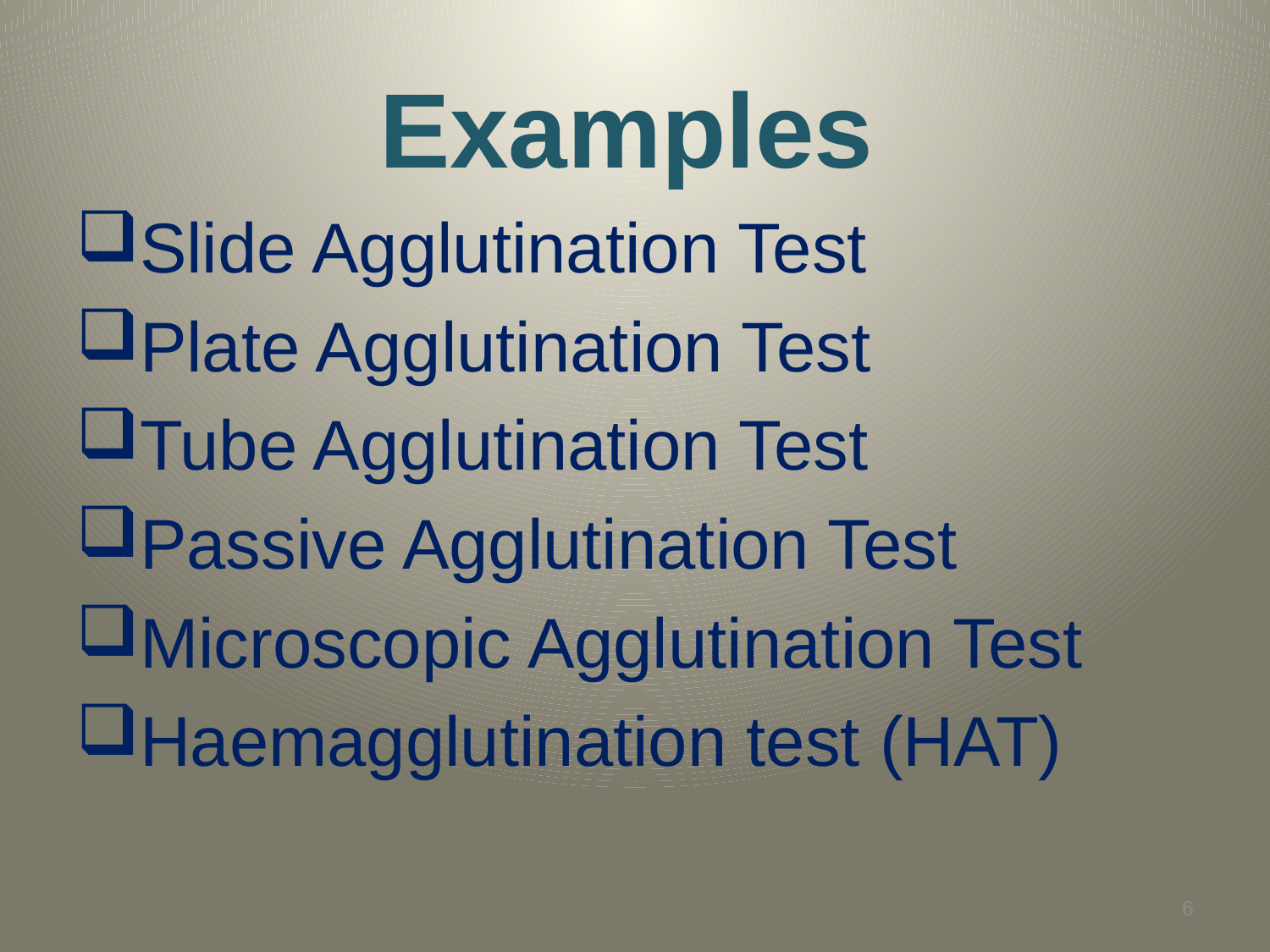

# Examples
Slide Agglutination Test
Plate Agglutination Test
Tube Agglutination Test
Passive Agglutination Test
Microscopic Agglutination Test
Haemagglutination test (HAT)
6